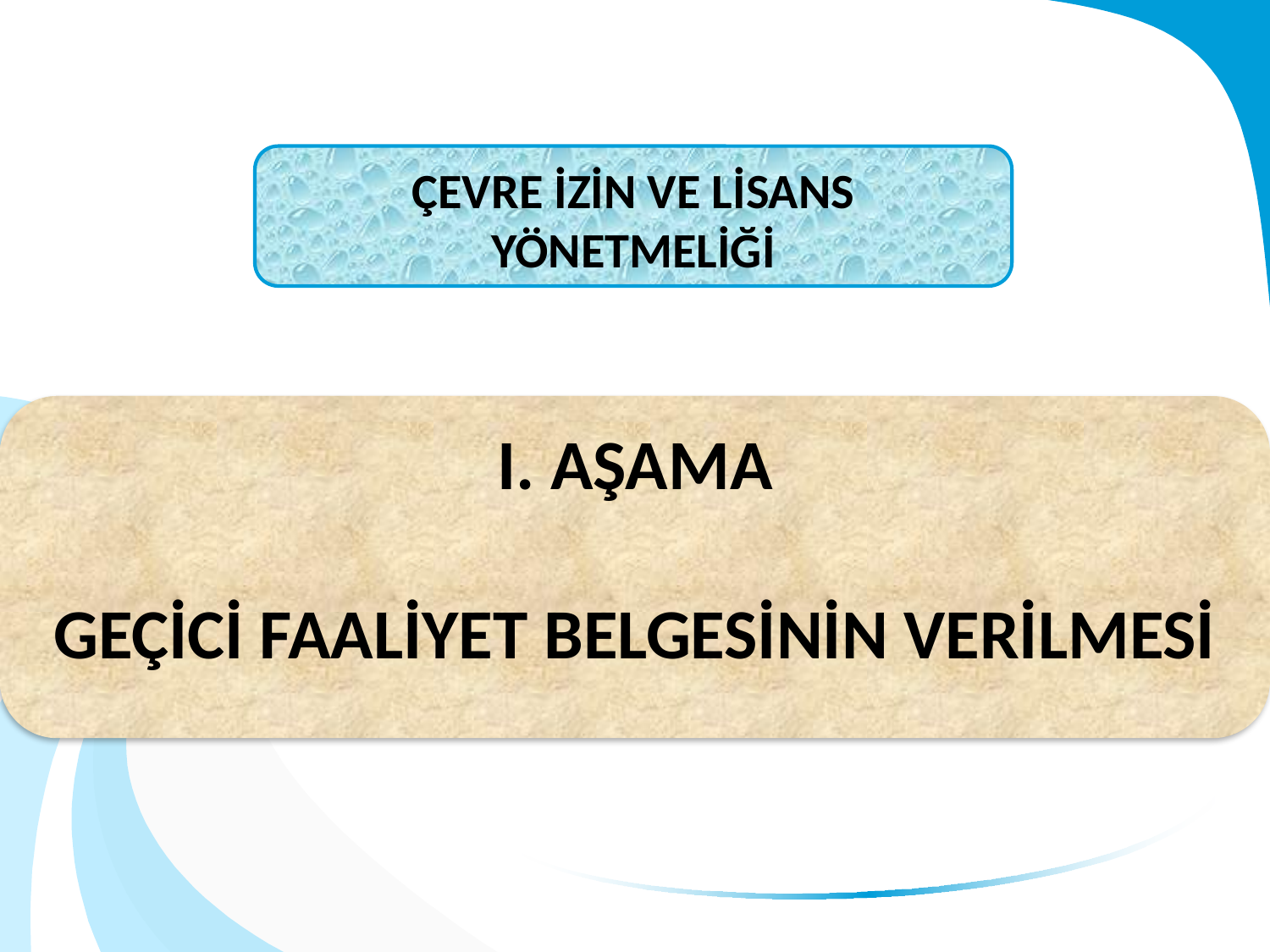

ÇEVRE İZİN VE LİSANS YÖNETMELİĞİ
I. AŞAMA

GEÇİCİ FAALİYET BELGESİNİN VERİLMESİ